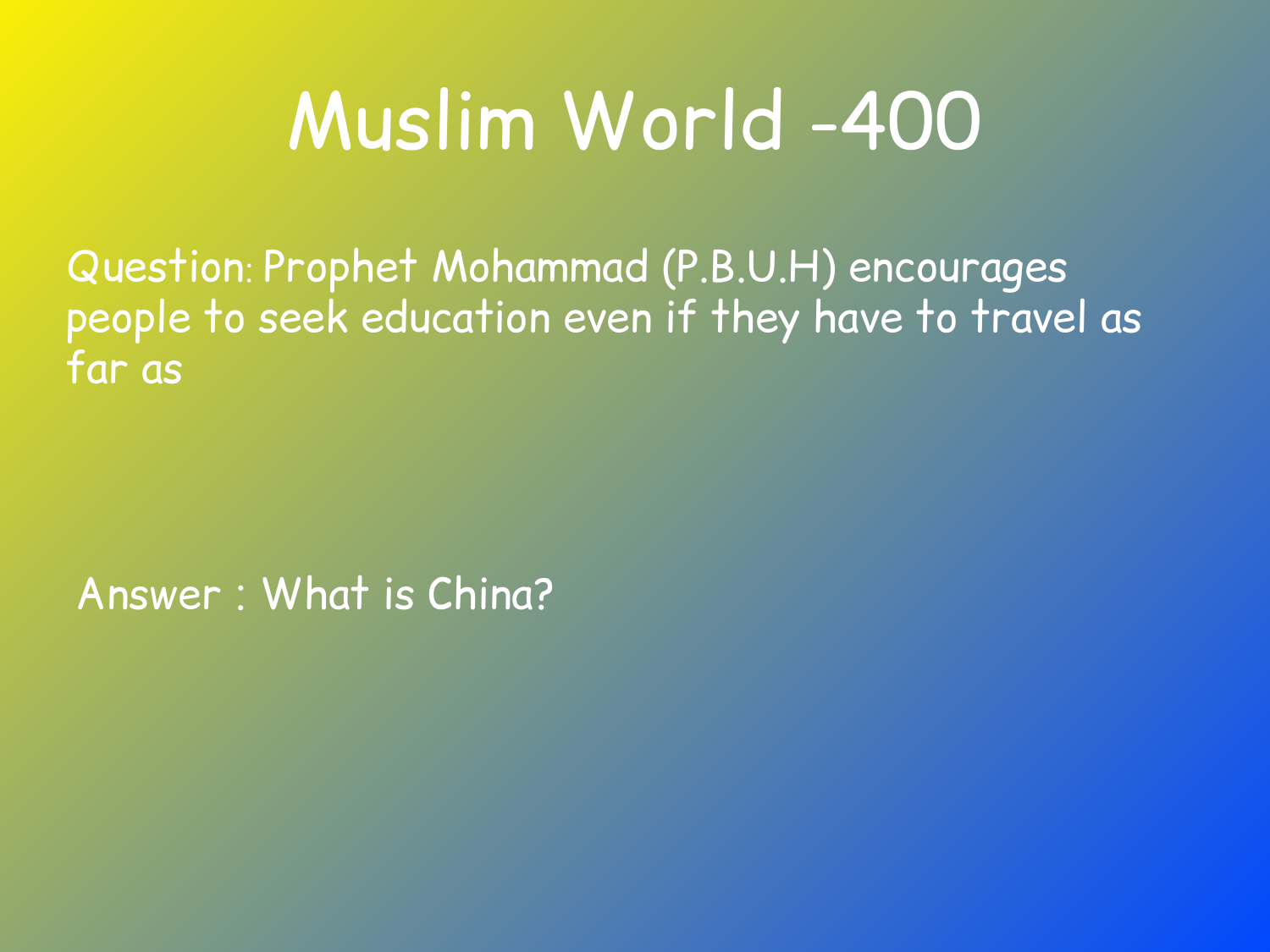

# Muslim World -400
Question: Prophet Mohammad (P.B.U.H) encourages people to seek education even if they have to travel as far as

Answer : What is China?